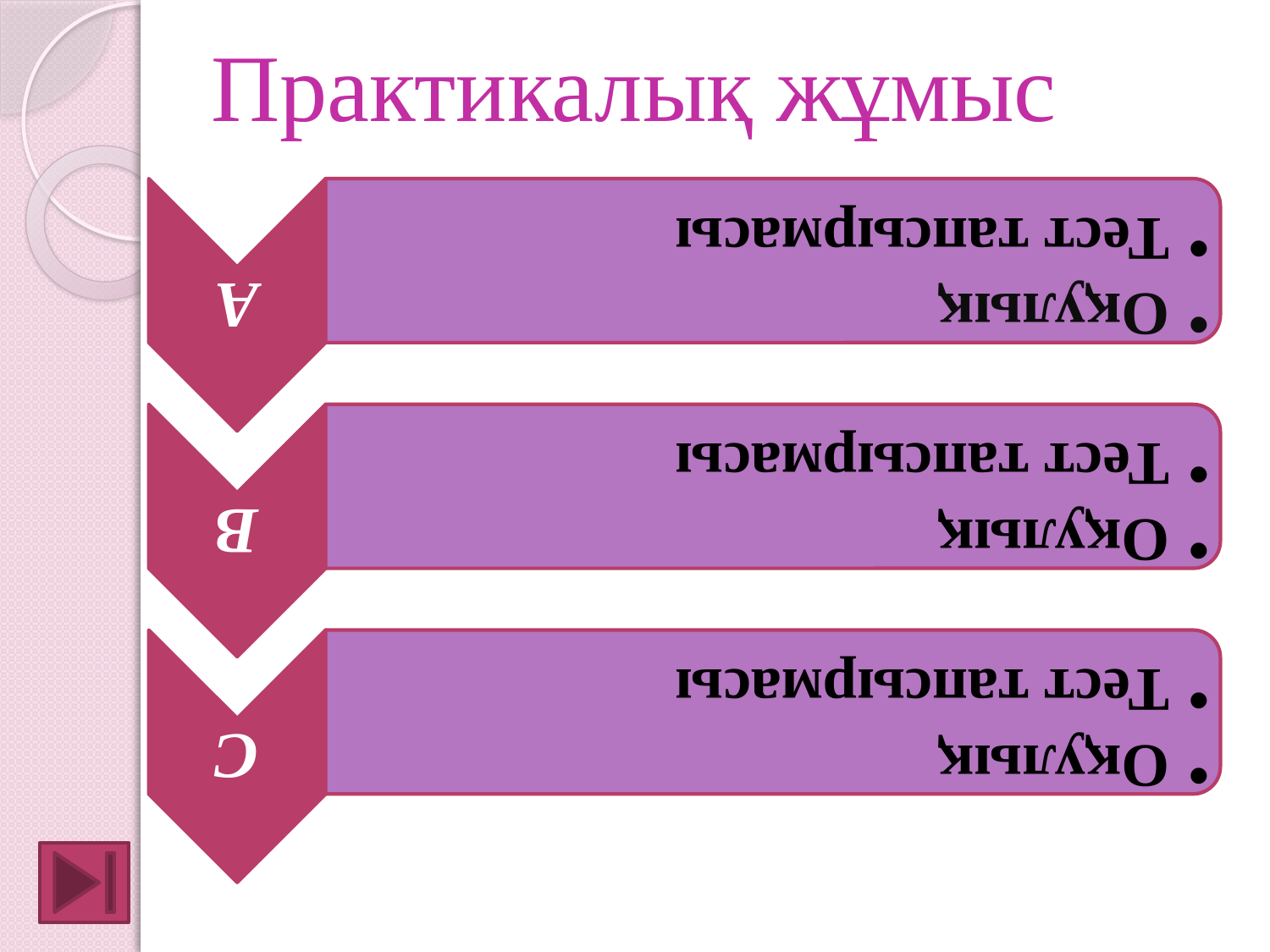

# Практикалық жұмыс
А
Оқулық
Тест тапсырмасы
В
Оқулық
Тест тапсырмасы
С
Оқулық
Тест тапсырмасы